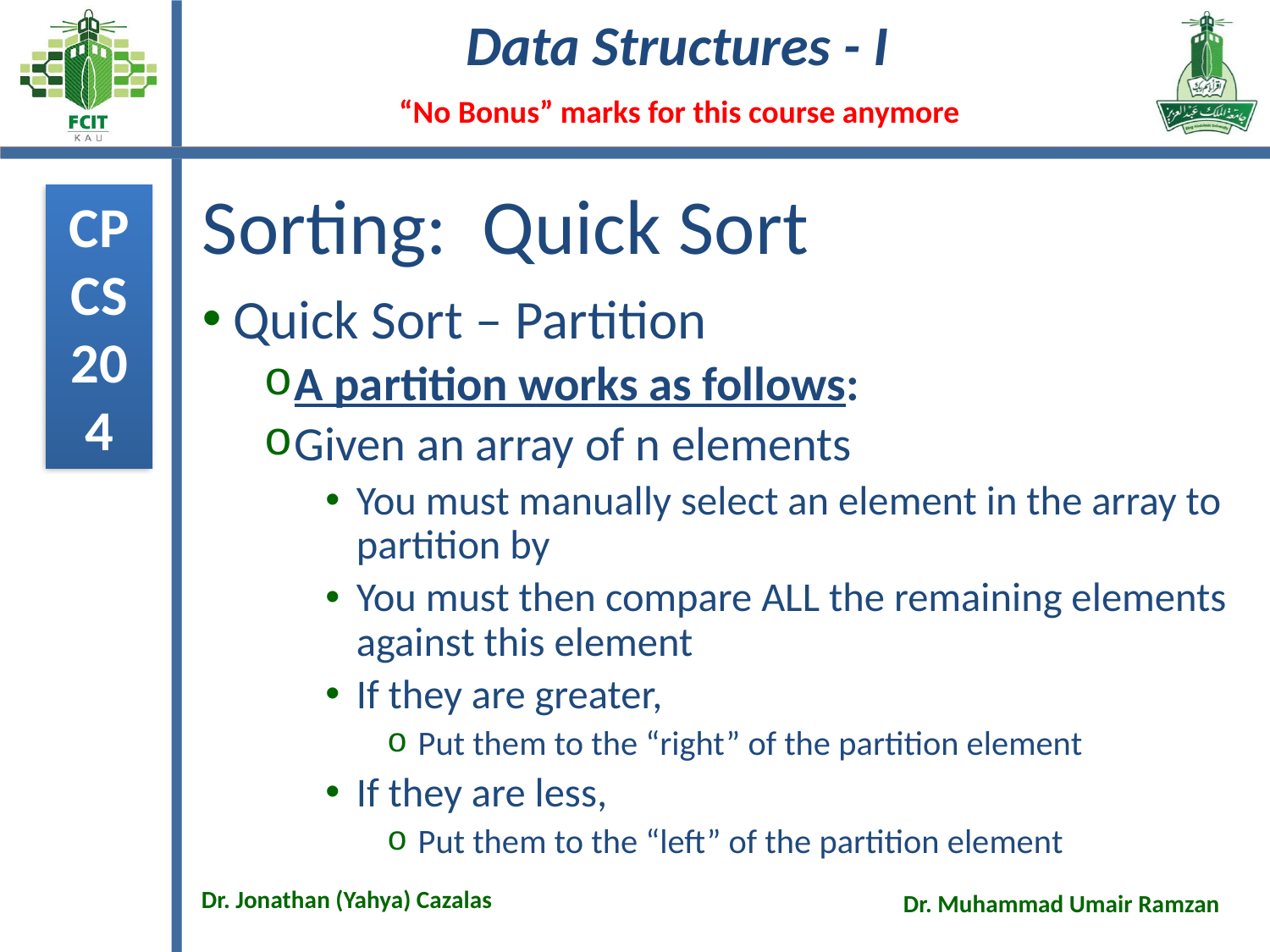

# Sorting:  Quick Sort
Quick Sort – Partition
A partition works as follows:
Given an array of n elements
You must manually select an element in the array to partition by
You must then compare ALL the remaining elements against this element
If they are greater,
Put them to the “right” of the partition element
If they are less,
Put them to the “left” of the partition element